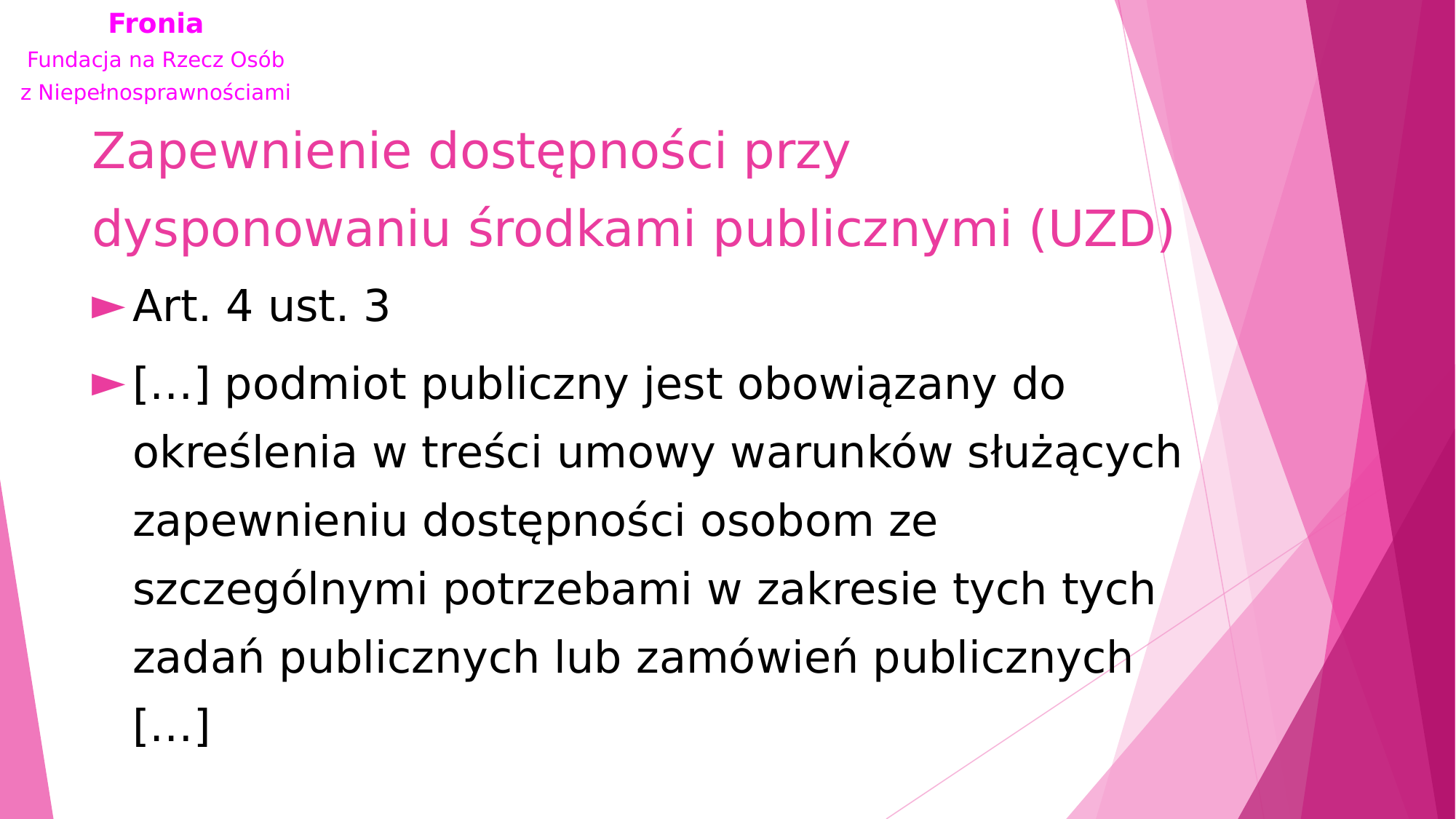

# Zapewnienie dostępności przy dysponowaniu środkami publicznymi (UZD)
Art. 4 ust. 3
[…] podmiot publiczny jest obowiązany do określenia w treści umowy warunków służących zapewnieniu dostępności osobom ze szczególnymi potrzebami w zakresie tych tych zadań publicznych lub zamówień publicznych […]